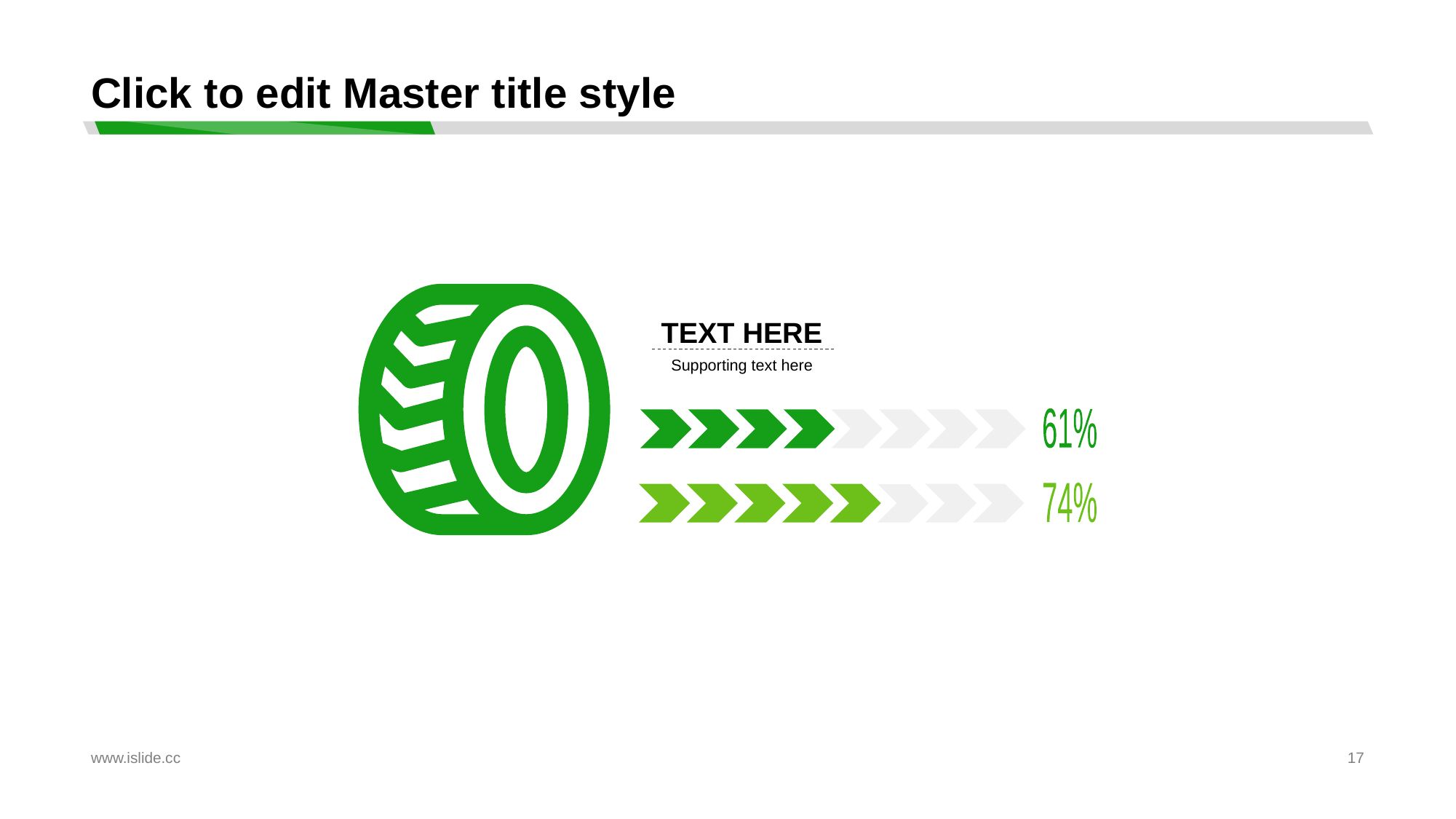

# Click to edit Master title style

TEXT HERE
Supporting text here
61%

74%

www.islide.cc
17